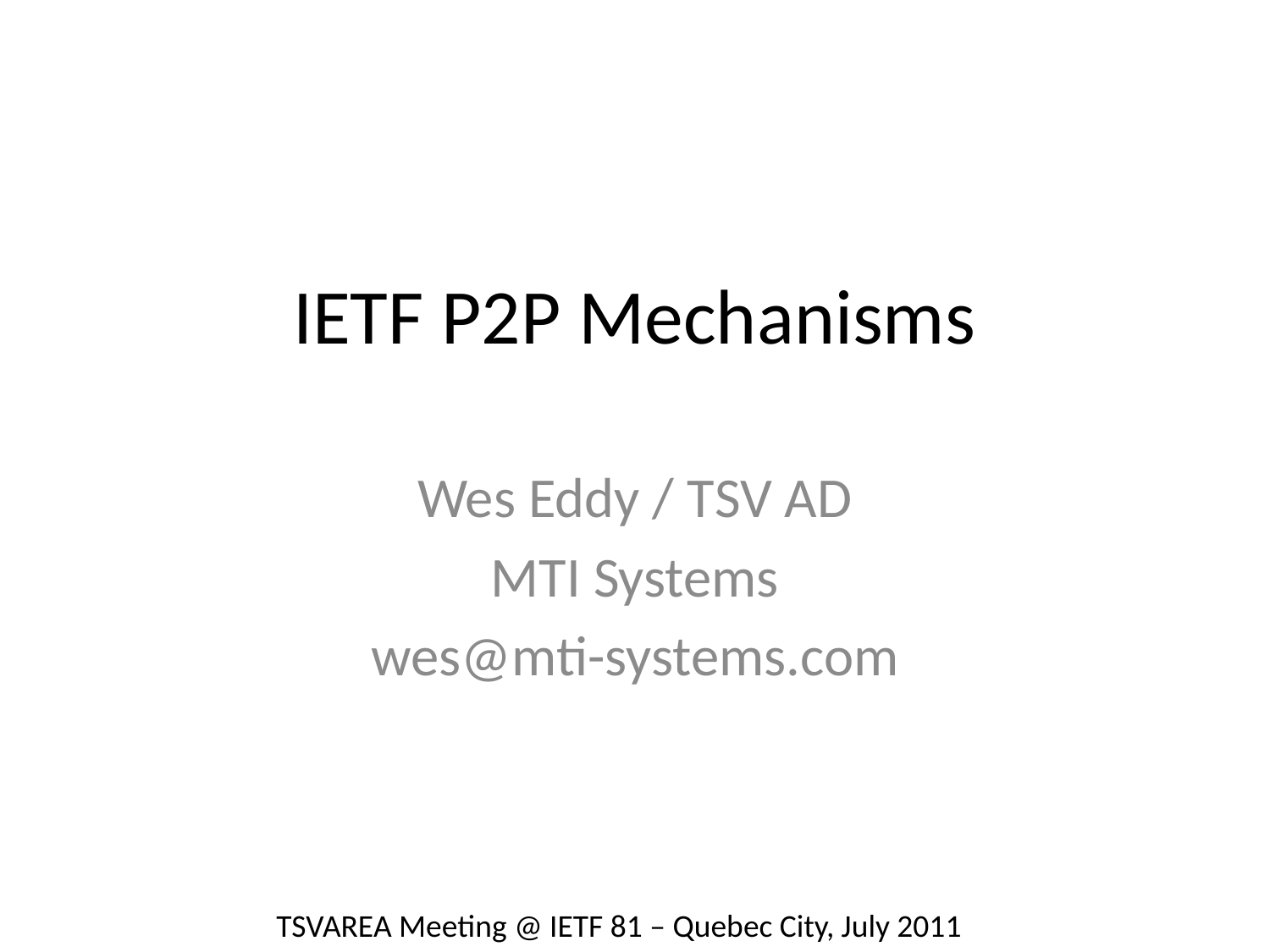

# IETF P2P Mechanisms
Wes Eddy / TSV AD
MTI Systems
wes@mti-systems.com
TSVAREA Meeting @ IETF 81 – Quebec City, July 2011